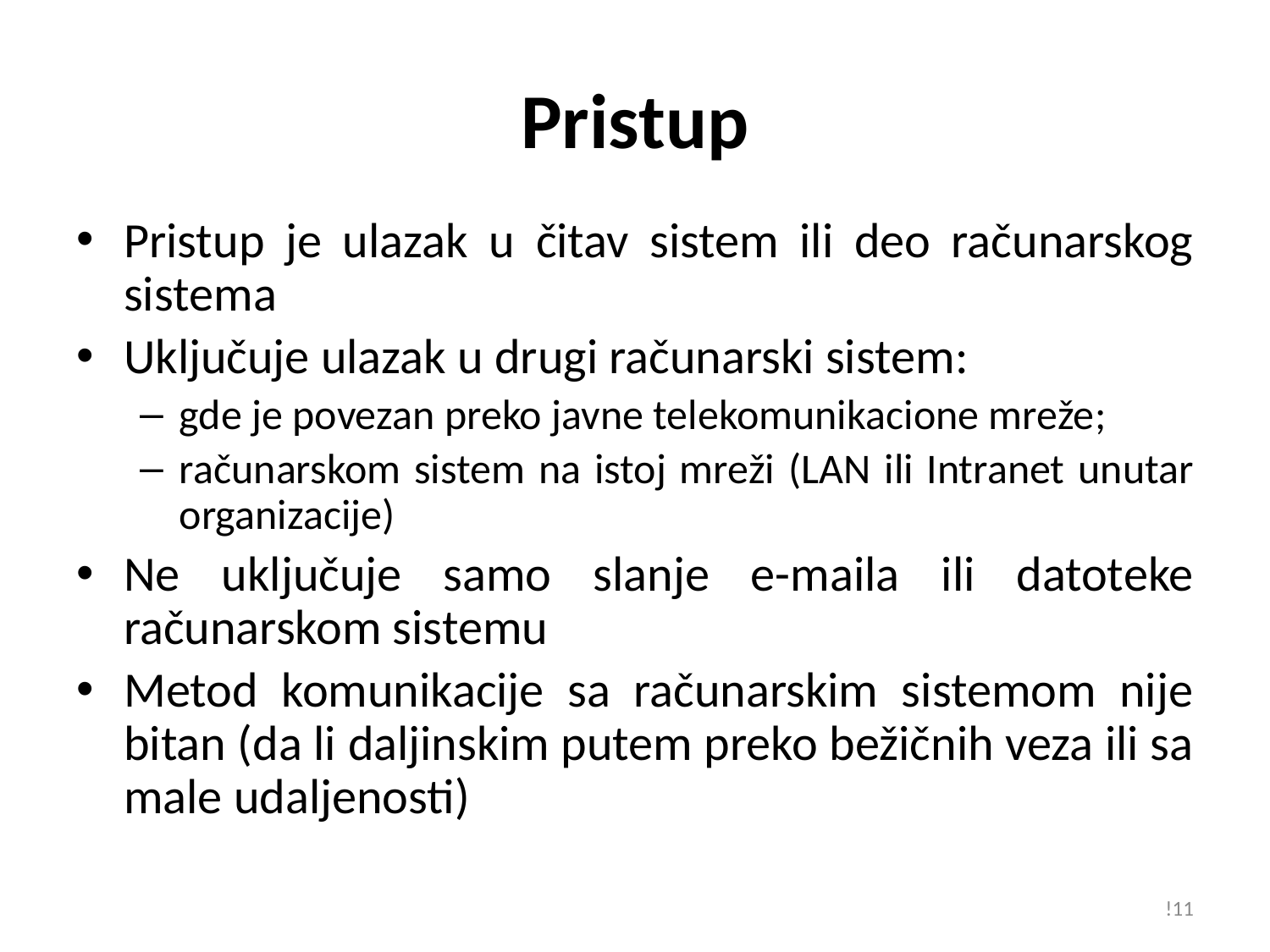

# Pristup
Pristup je ulazak u čitav sistem ili deo računarskog sistema
Uključuje ulazak u drugi računarski sistem:
gde je povezan preko javne telekomunikacione mreže;
računarskom sistem na istoj mreži (LAN ili Intranet unutar organizacije)
Ne uključuje samo slanje e-maila ili datoteke računarskom sistemu
Metod komunikacije sa računarskim sistemom nije bitan (da li daljinskim putem preko bežičnih veza ili sa male udaljenosti)
!11